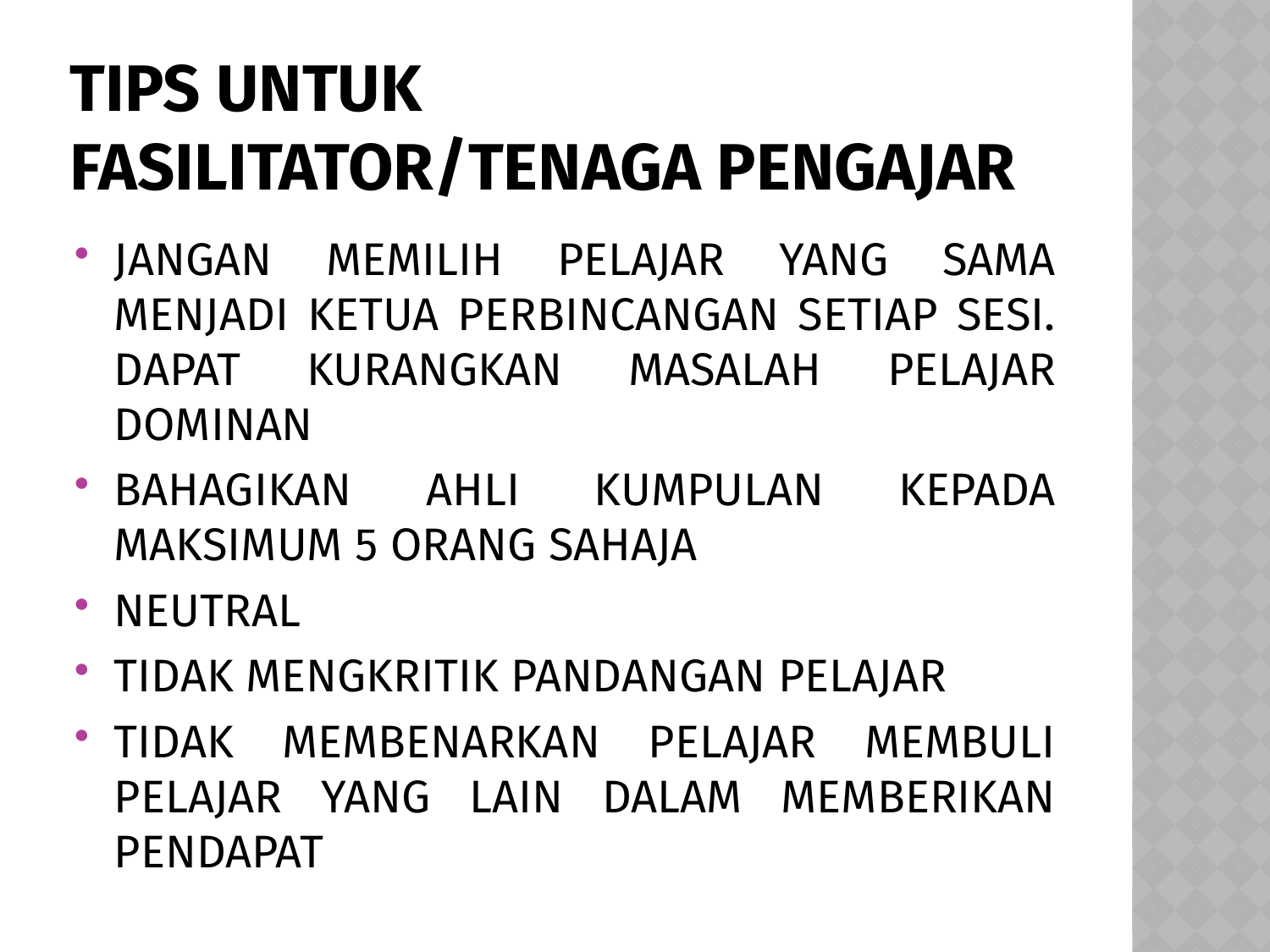

# TIPS UNTUK FASILITATOR/TENAGA PENGAJAR
JANGAN MEMILIH PELAJAR YANG SAMA MENJADI KETUA PERBINCANGAN SETIAP SESI. DAPAT KURANGKAN MASALAH PELAJAR DOMINAN
BAHAGIKAN AHLI KUMPULAN KEPADA MAKSIMUM 5 ORANG SAHAJA
NEUTRAL
TIDAK MENGKRITIK PANDANGAN PELAJAR
TIDAK MEMBENARKAN PELAJAR MEMBULI PELAJAR YANG LAIN DALAM MEMBERIKAN PENDAPAT